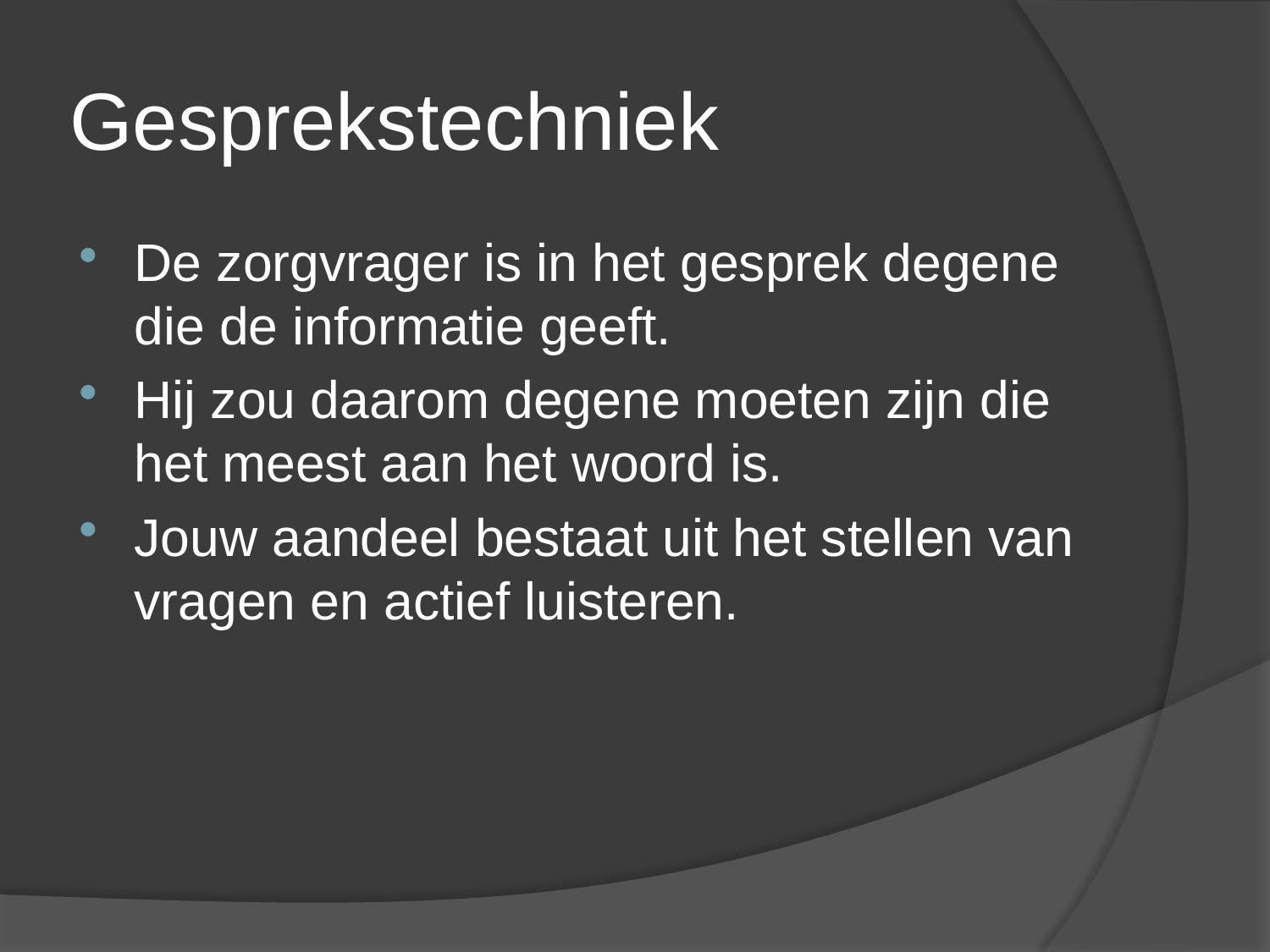

# Gesprekstechniek
De zorgvrager is in het gesprek degene die de informatie geeft.
Hij zou daarom degene moeten zijn die het meest aan het woord is.
Jouw aandeel bestaat uit het stellen van vragen en actief luisteren.